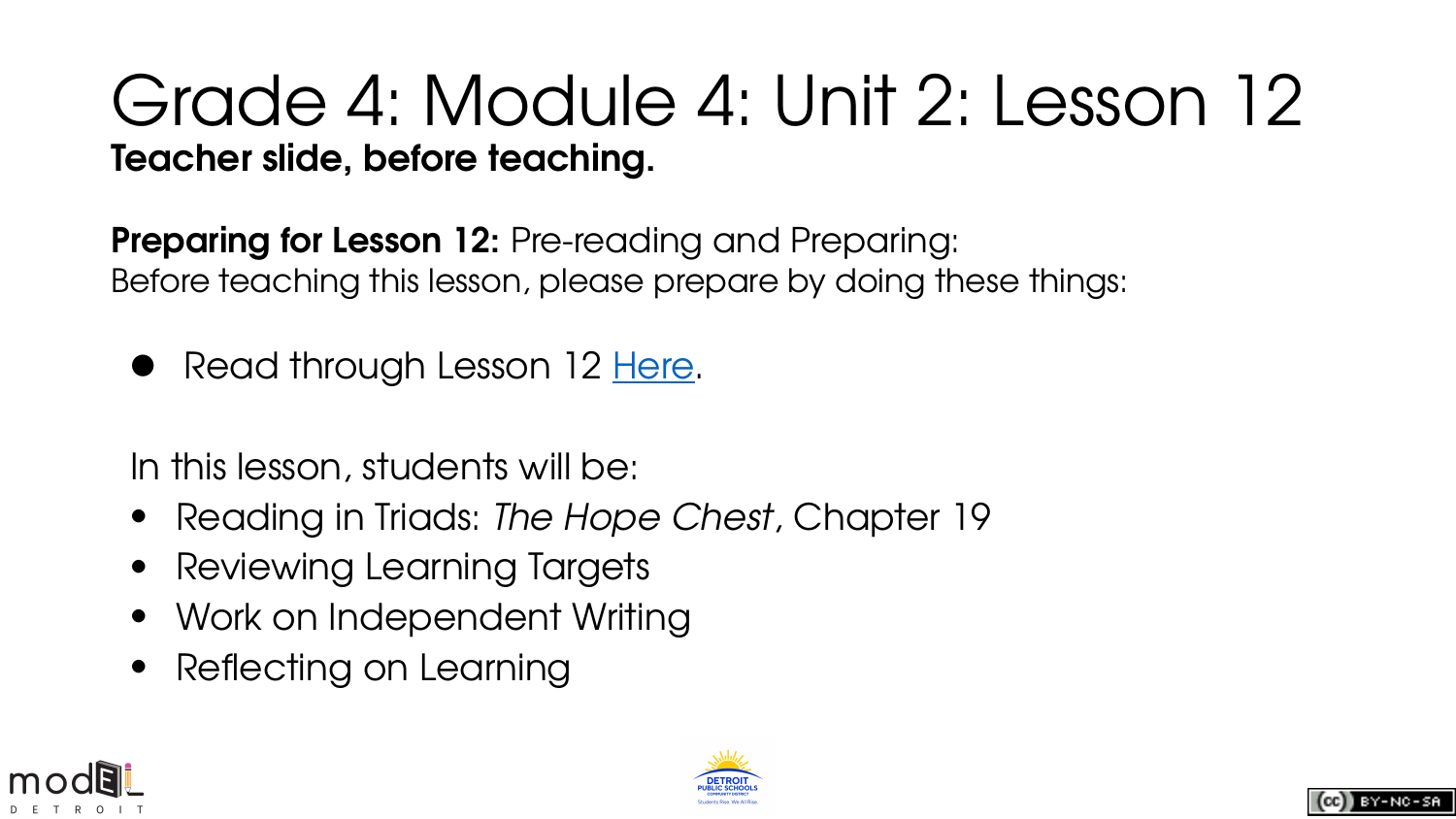

# Grade 4: Module 4: Unit 2: Lesson 12
Teacher slide, before teaching.
Preparing for Lesson 12: Pre-reading and Preparing:
Before teaching this lesson, please prepare by doing these things:
Read through Lesson 12 Here.

In this lesson, students will be:
Reading in Triads: The Hope Chest, Chapter 19
Reviewing Learning Targets
Work on Independent Writing
Reflecting on Learning